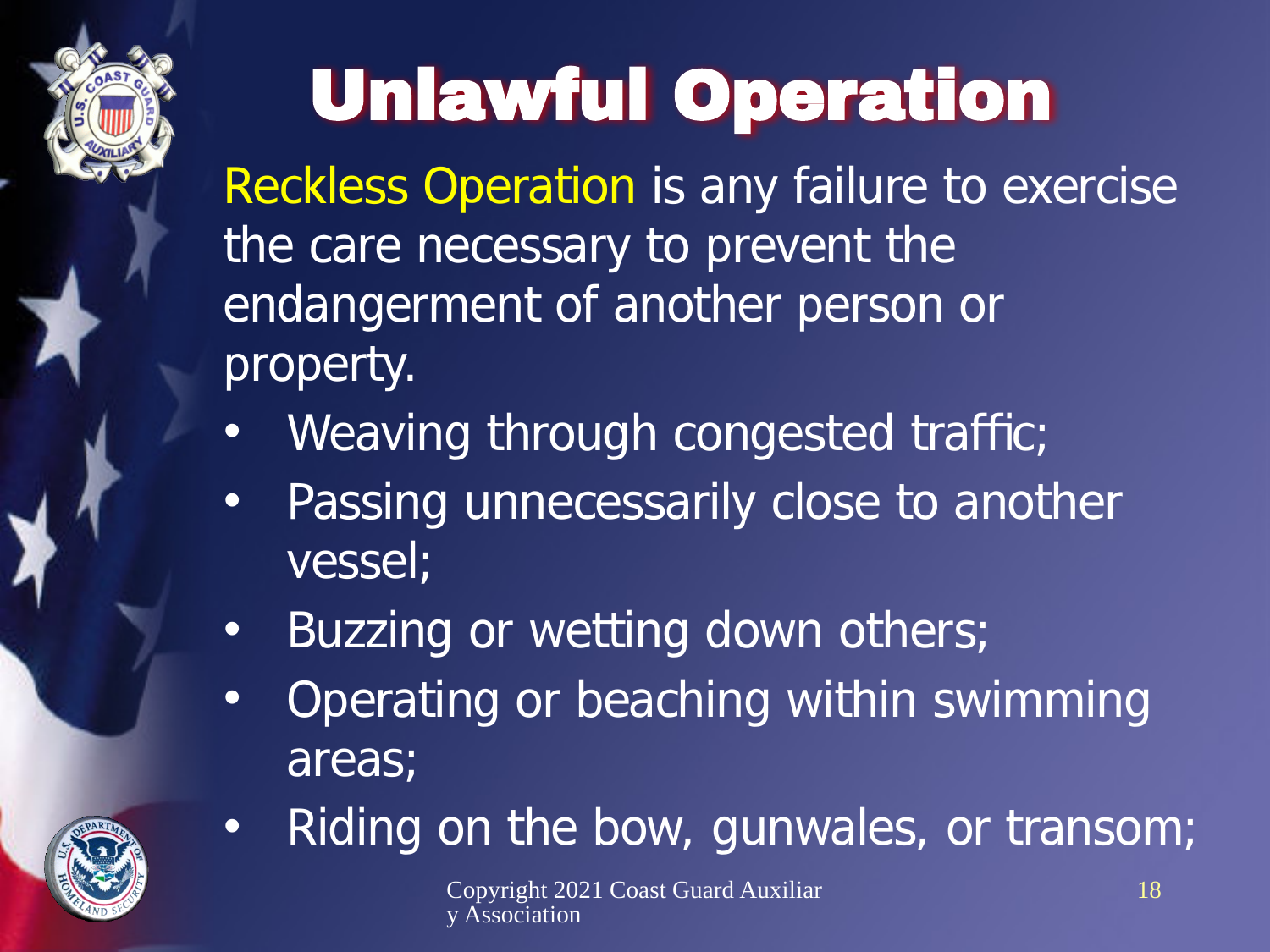

# Unlawful Operation
Reckless Operation is any failure to exercise the care necessary to prevent the endangerment of another person or property.
Weaving through congested traffic;
Passing unnecessarily close to another vessel;
Buzzing or wetting down others;
Operating or beaching within swimming areas;
Riding on the bow, gunwales, or transom;

Copyright 2021 Coast Guard Auxiliary Association
18